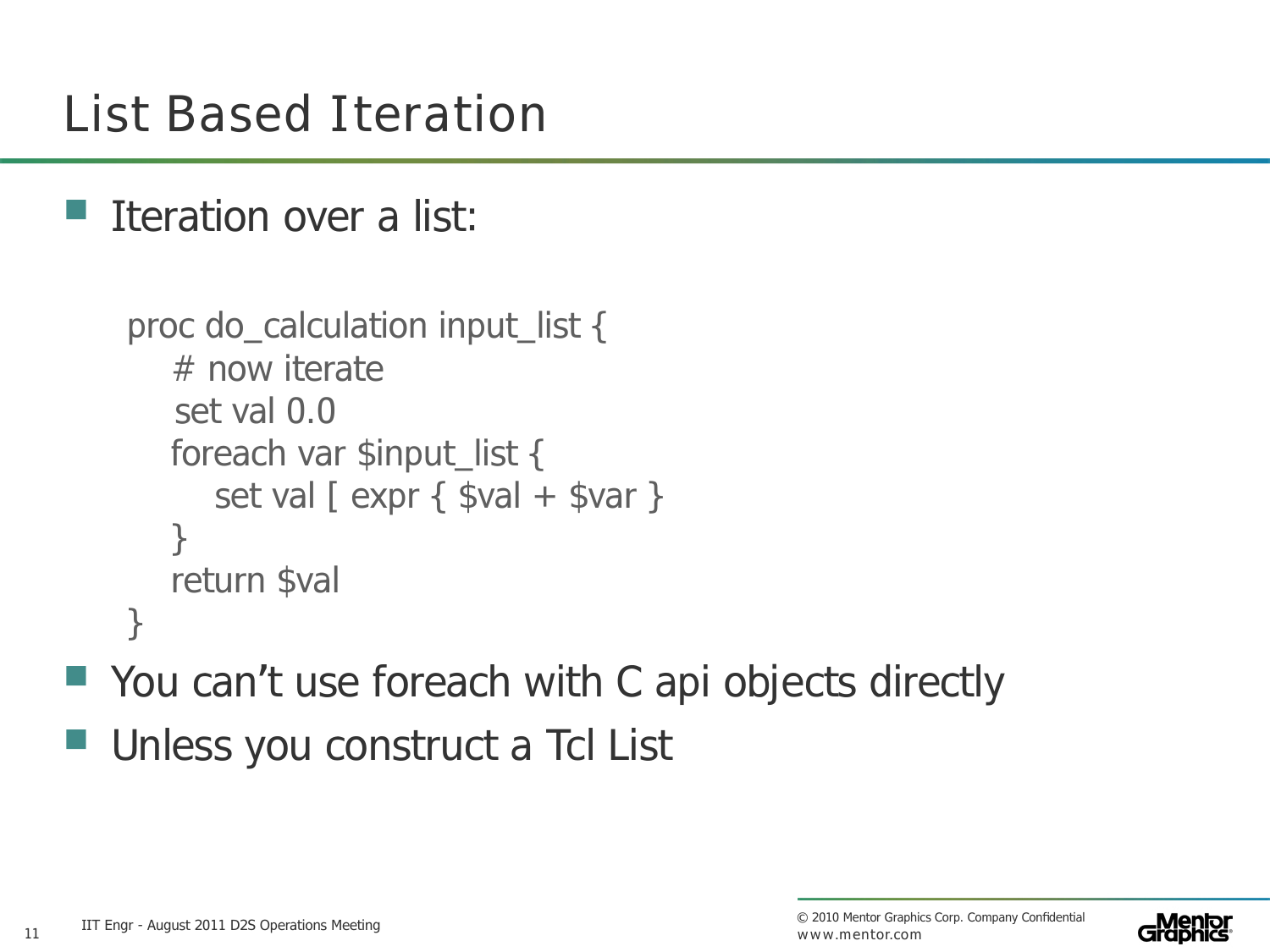

# List Based Iteration
Iteration over a list:

proc do_calculation input_list {
    # now iterate
	set val 0.0
    foreach var $input_list {
        set val [ expr { $val + $var }
    }
    return $val
}
You can’t use foreach with C api objects directly
Unless you construct a Tcl List
IIT Engr - August 2011 D2S Operations Meeting